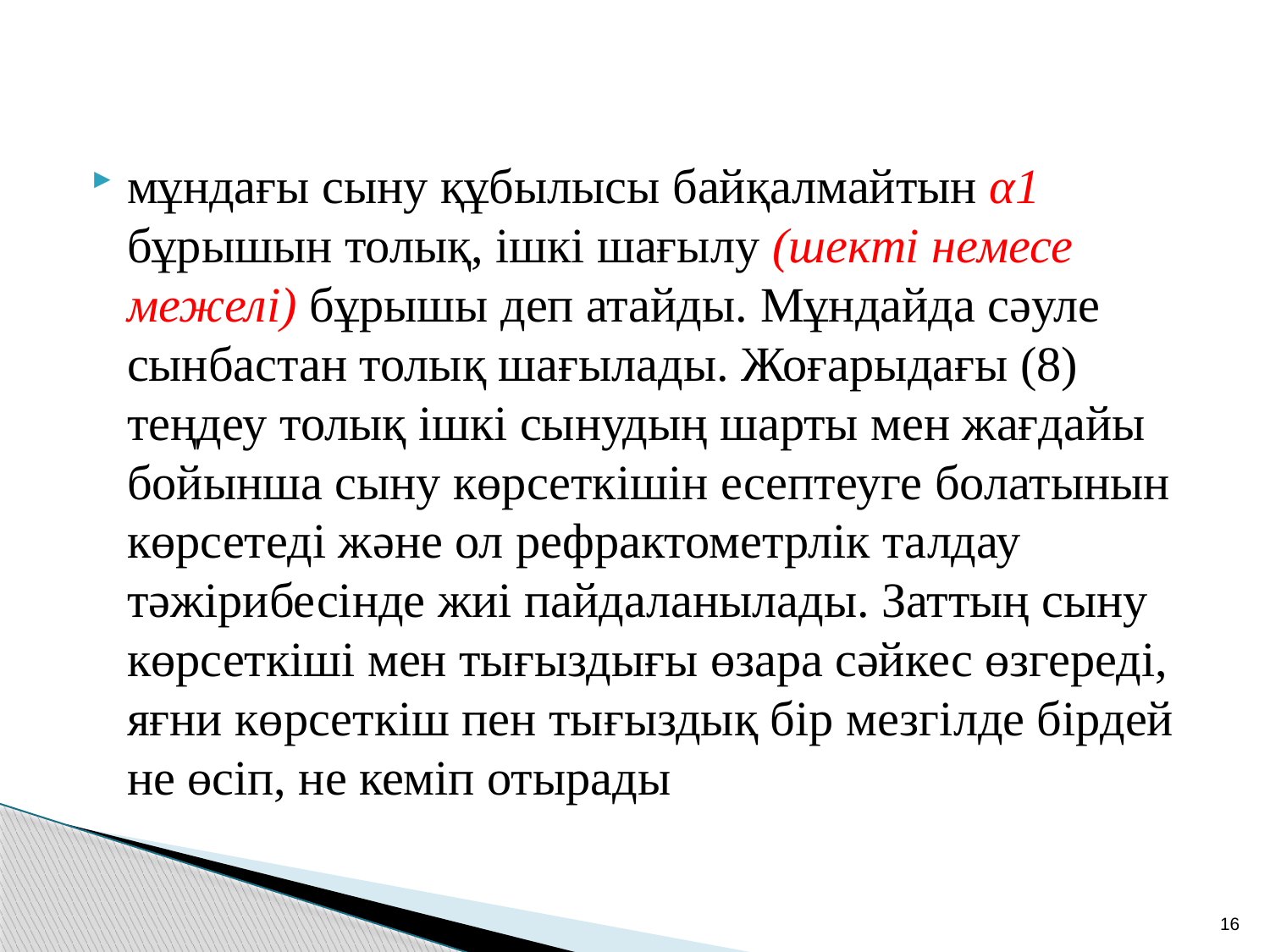

мұндағы сыну құбылысы байқалмайтын α1 бұрышын толық, ішкі шағылу (шекті немесе межелі) бұрышы деп атайды. Мұндайда сәуле сынбастан толық шағылады. Жоғарыдағы (8) теңдеу толық ішкі сынудың шарты мен жағдайы бойынша сыну көрсеткішін есептеуге болатынын көрсетеді және ол рефрактометрлік талдау тәжірибесінде жиі пайдаланылады. Заттың сыну көрсеткіші мен тығыздығы өзара сәйкес өзгереді, яғни көрсеткіш пен тығыздық бір мезгілде бірдей не өсіп, не кеміп отырады
16